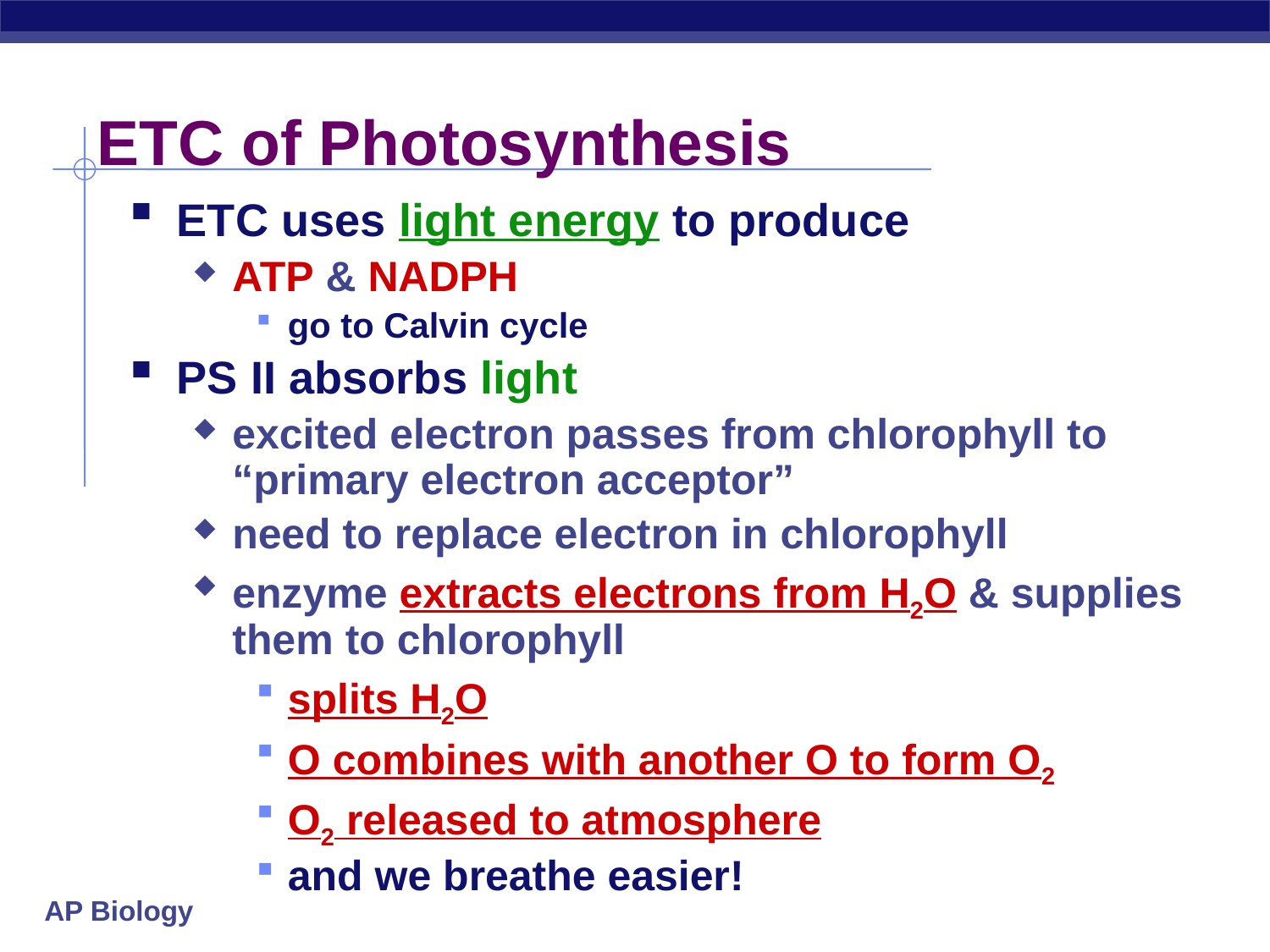

# ETC of Photosynthesis
ETC uses light energy to produce
ATP & NADPH
go to Calvin cycle
PS II absorbs light
excited electron passes from chlorophyll to “primary electron acceptor”
need to replace electron in chlorophyll
enzyme extracts electrons from H2O & supplies them to chlorophyll
splits H2O
O combines with another O to form O2
O2 released to atmosphere
and we breathe easier!